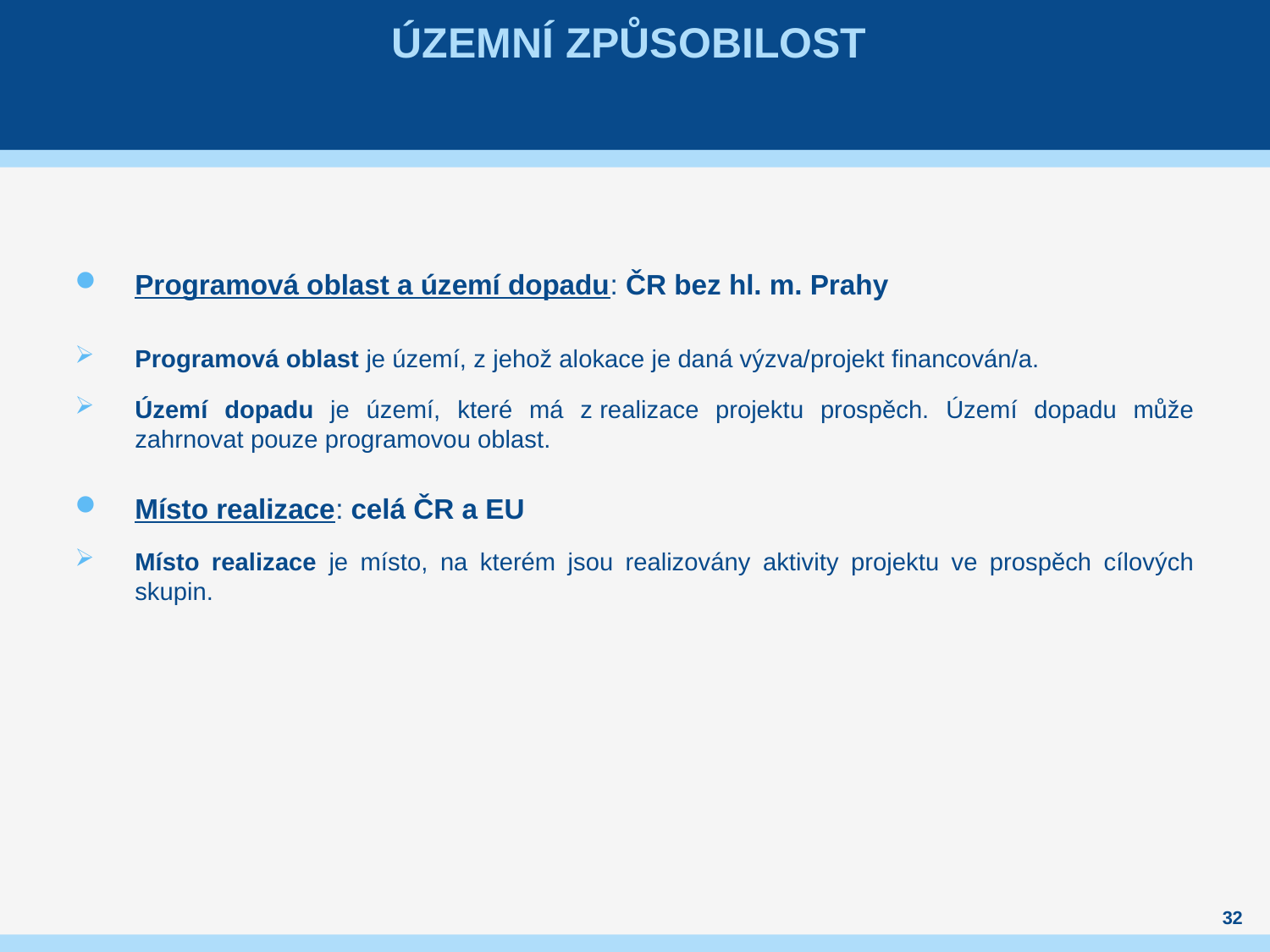

# Územní způsobilost
Programová oblast a území dopadu: ČR bez hl. m. Prahy
Programová oblast je území, z jehož alokace je daná výzva/projekt financován/a.
Území dopadu je území, které má z realizace projektu prospěch. Území dopadu může zahrnovat pouze programovou oblast.
Místo realizace: celá ČR a EU
Místo realizace je místo, na kterém jsou realizovány aktivity projektu ve prospěch cílových skupin.

32